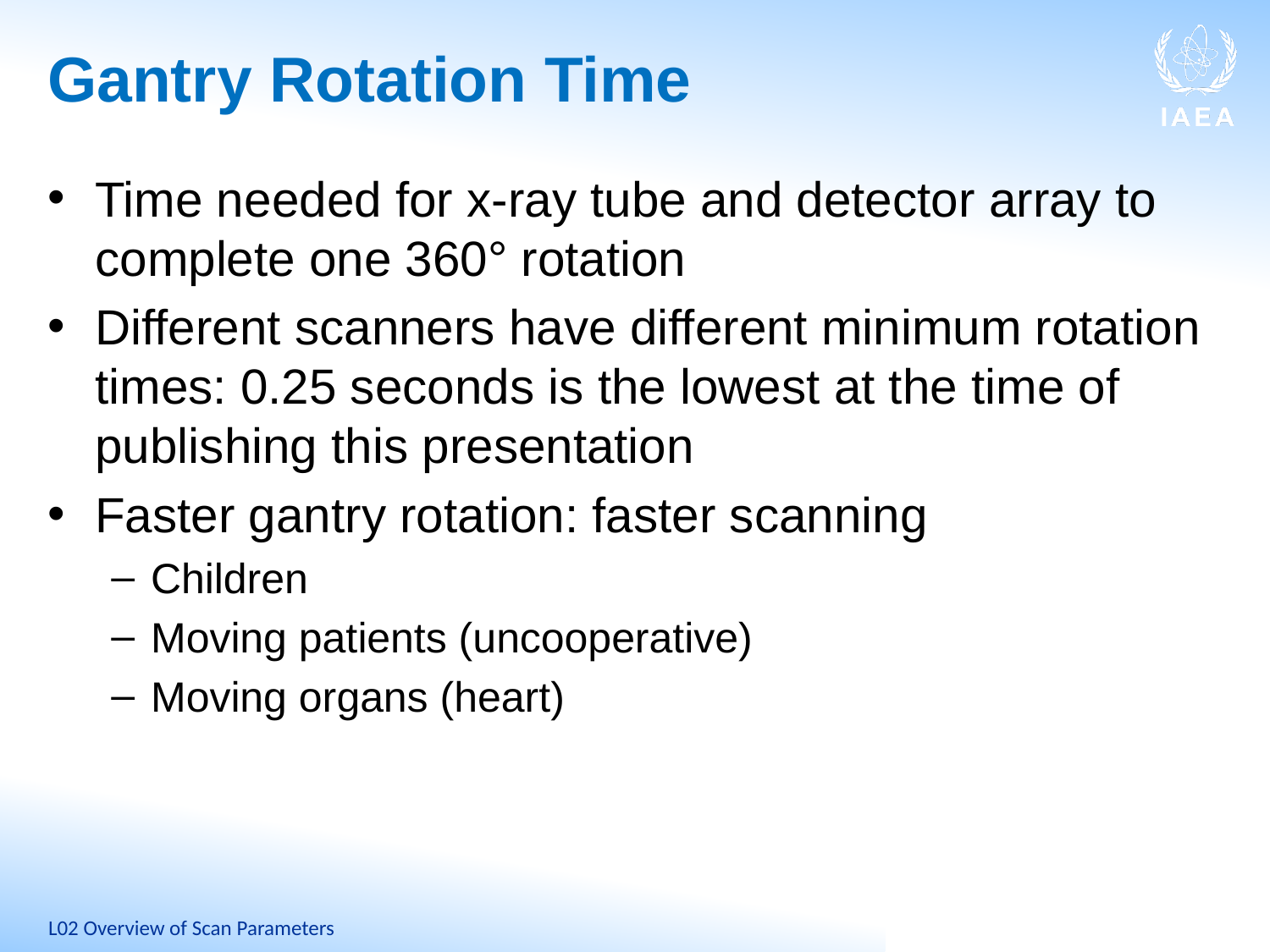

# Gantry Rotation Time
Time needed for x-ray tube and detector array to complete one 360° rotation
Different scanners have different minimum rotation times: 0.25 seconds is the lowest at the time of publishing this presentation
Faster gantry rotation: faster scanning
Children
Moving patients (uncooperative)
Moving organs (heart)